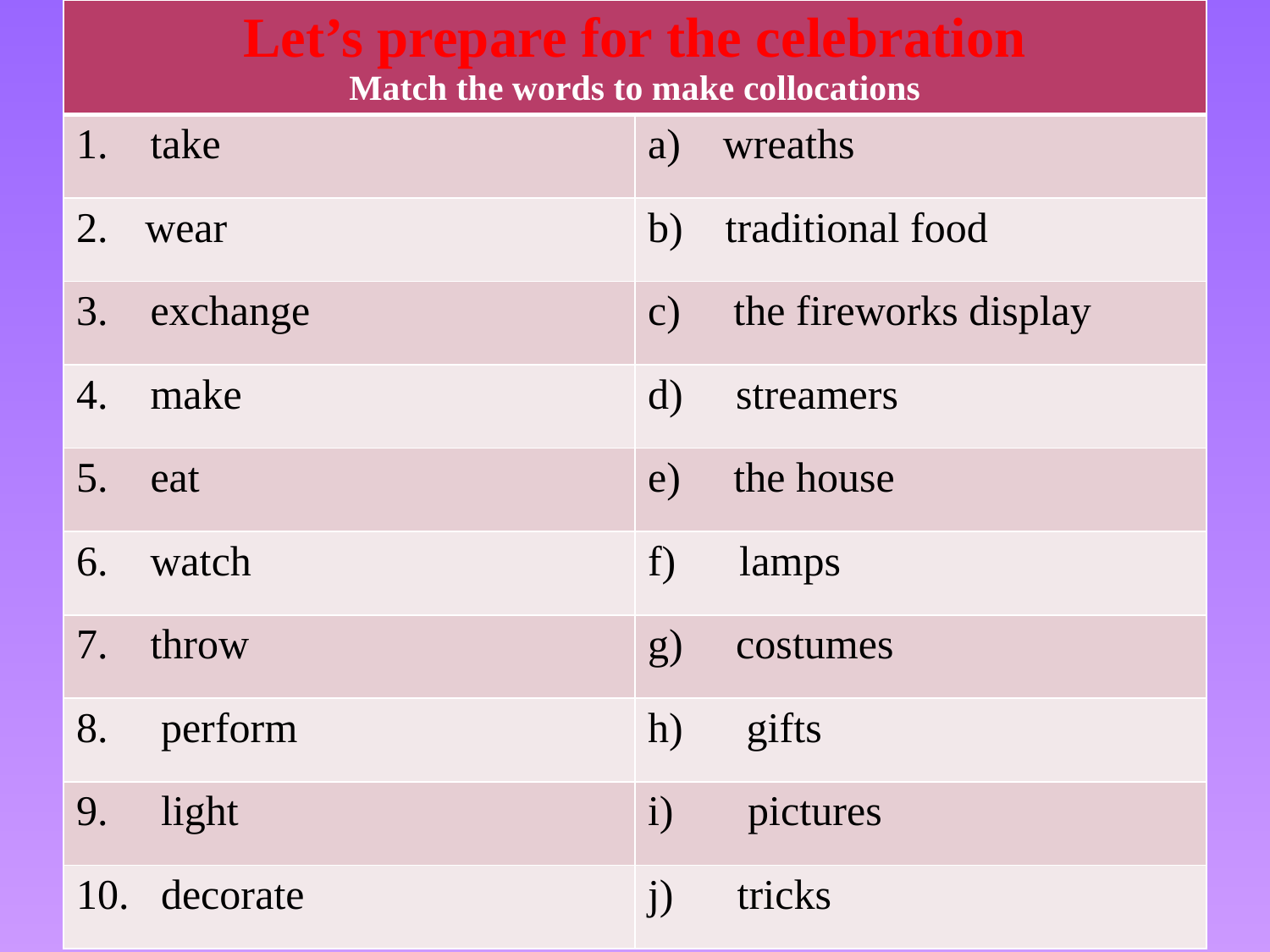

| Let’s prepare for the celebration Match the words to make collocations |  |
| --- | --- |
| 1. take | a) wreaths |
| wear | b) traditional food |
| 3. exchange | c) the fireworks display |
| 4. make | d) streamers |
| 5. eat | e) the house |
| 6. watch | f) lamps |
| 7. throw | g) costumes |
| 8. perform | h) gifts |
| 9. light | i) pictures |
| 10. decorate | j) tricks |
#